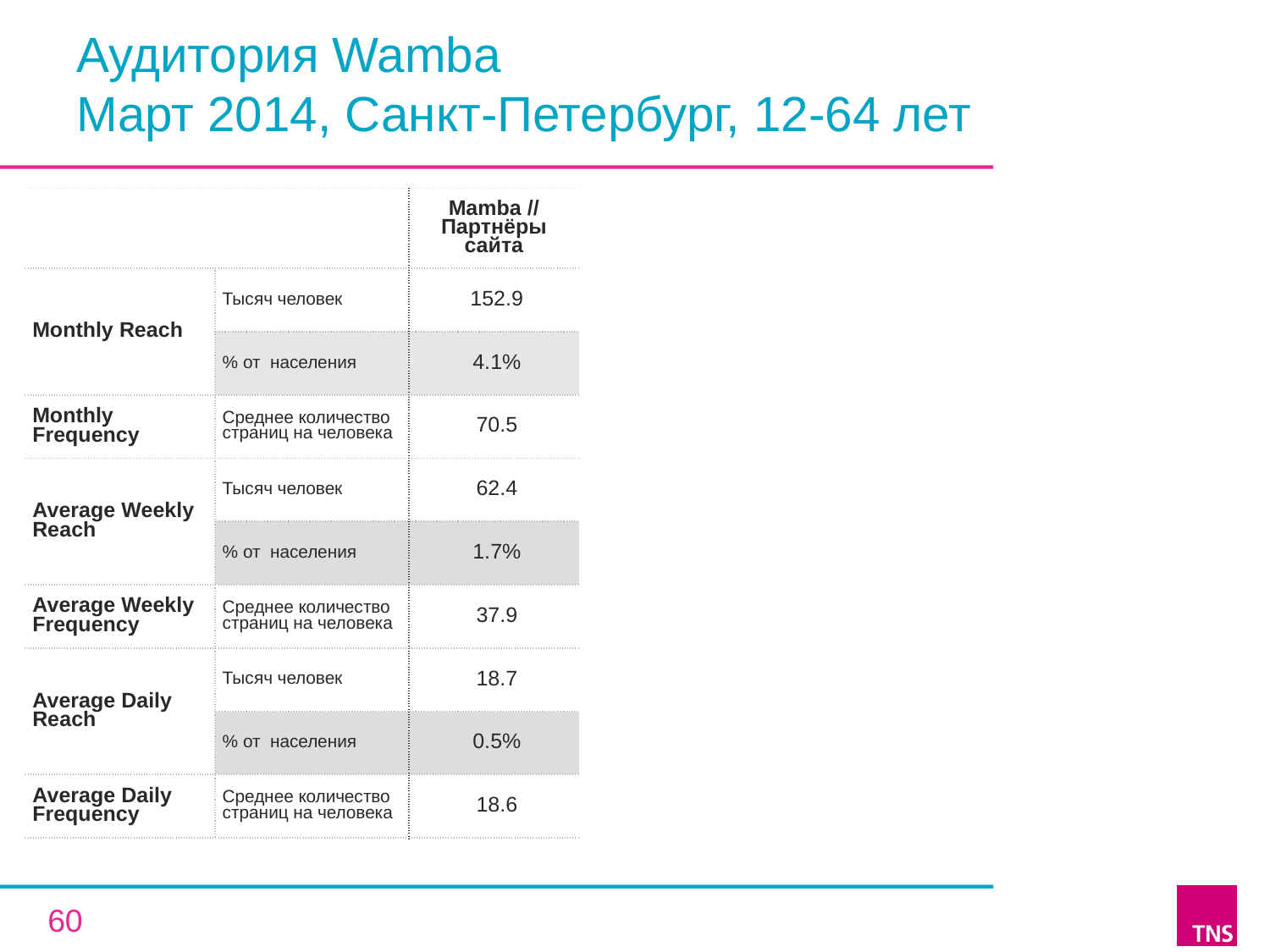

# Аудитория Wamba Март 2014, Санкт-Петербург, 12-64 лет
|  |  | Mamba // Партнёры сайта |
| --- | --- | --- |
| Monthly Reach | Тысяч человек | 152.9 |
|  | % от населения | 4.1% |
| Monthly Frequency | Среднее количество страниц на человека | 70.5 |
| Average Weekly Reach | Тысяч человек | 62.4 |
|  | % от населения | 1.7% |
| Average Weekly Frequency | Среднее количество страниц на человека | 37.9 |
| Average Daily Reach | Тысяч человек | 18.7 |
|  | % от населения | 0.5% |
| Average Daily Frequency | Среднее количество страниц на человека | 18.6 |

60